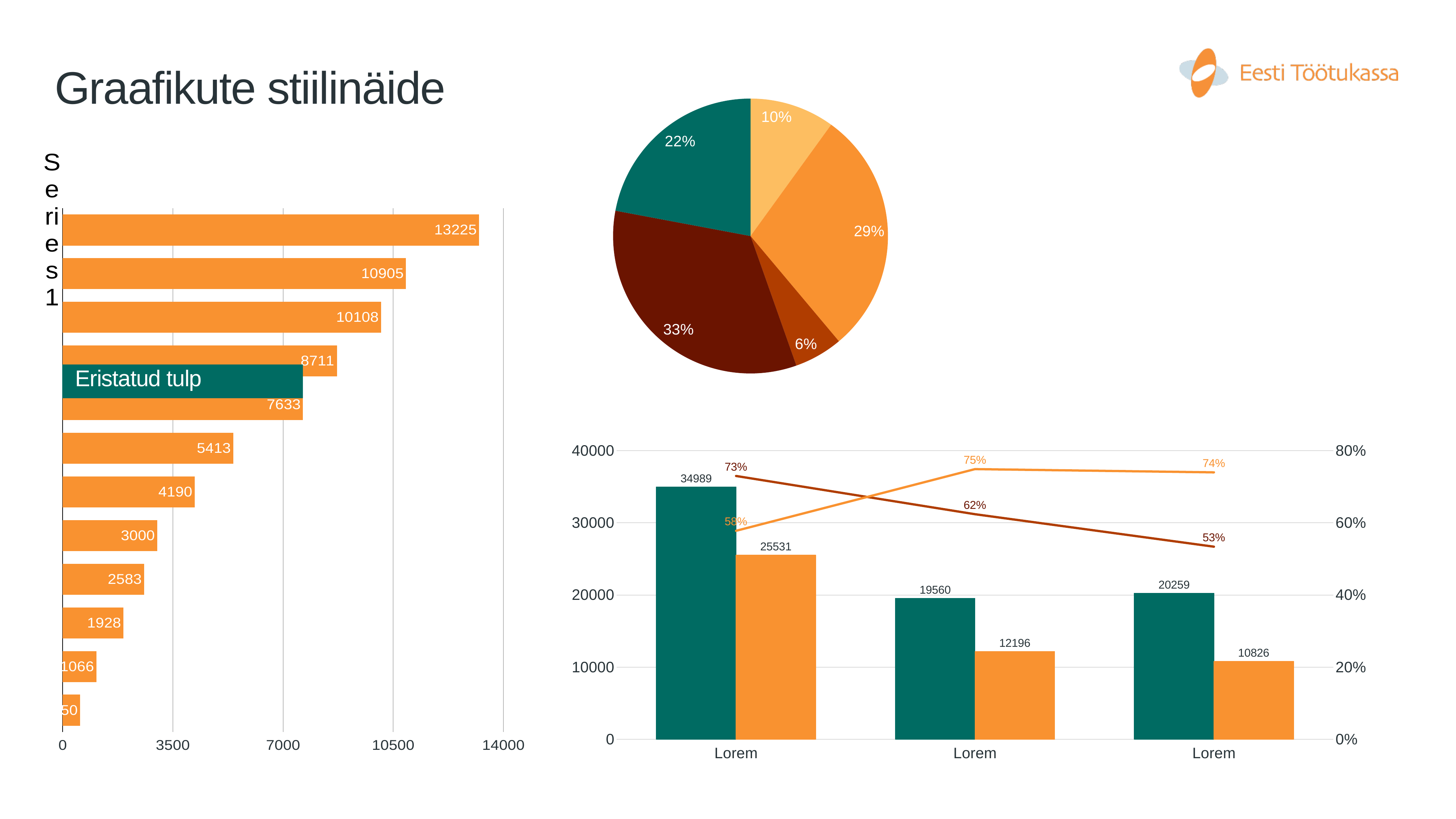

# Graafikute stiilinäide

### Chart

| Category |  |  |
|---|---|---|
| Lorem ipsum | 5550.0 | 0.011419 |
| Lorem ipsum | 16067.0 | 0.330563 |
| Lorem ipsum | 3173.0 | 0.024133 |
| Lorem ipsum | 18550.0 | 0.381648 |
| Lorem ipsum | 12260.0 | 0.252237 |

### Chart

| Category | Series1 |
|---|---|
|  | 13225.0 |
|  | 10905.0 |
|  | 10108.0 |
|  | 8711.0 |
|  | 7633.0 |
|  | 5413.0 |
|  | 4190.0 |
|  | 3000.0 |
|  | 2583.0 |
|  | 1928.0 |
|  | 1066.0 |
|  | 550.0 |
Eristatud tulp

### Chart

| Category | Lorem ipsum | Lorem ipsum | Lorem ipsum | Lorem ipsum |
|---|---|---|---|---|
| Lorem | 34989.0 | 25531.0 | 0.73 | 0.578 |
| Lorem | 19560.0 | 12196.0 | 0.624 | 0.749 |
| Lorem | 20259.0 | 10826.0 | 0.534 | 0.74 |